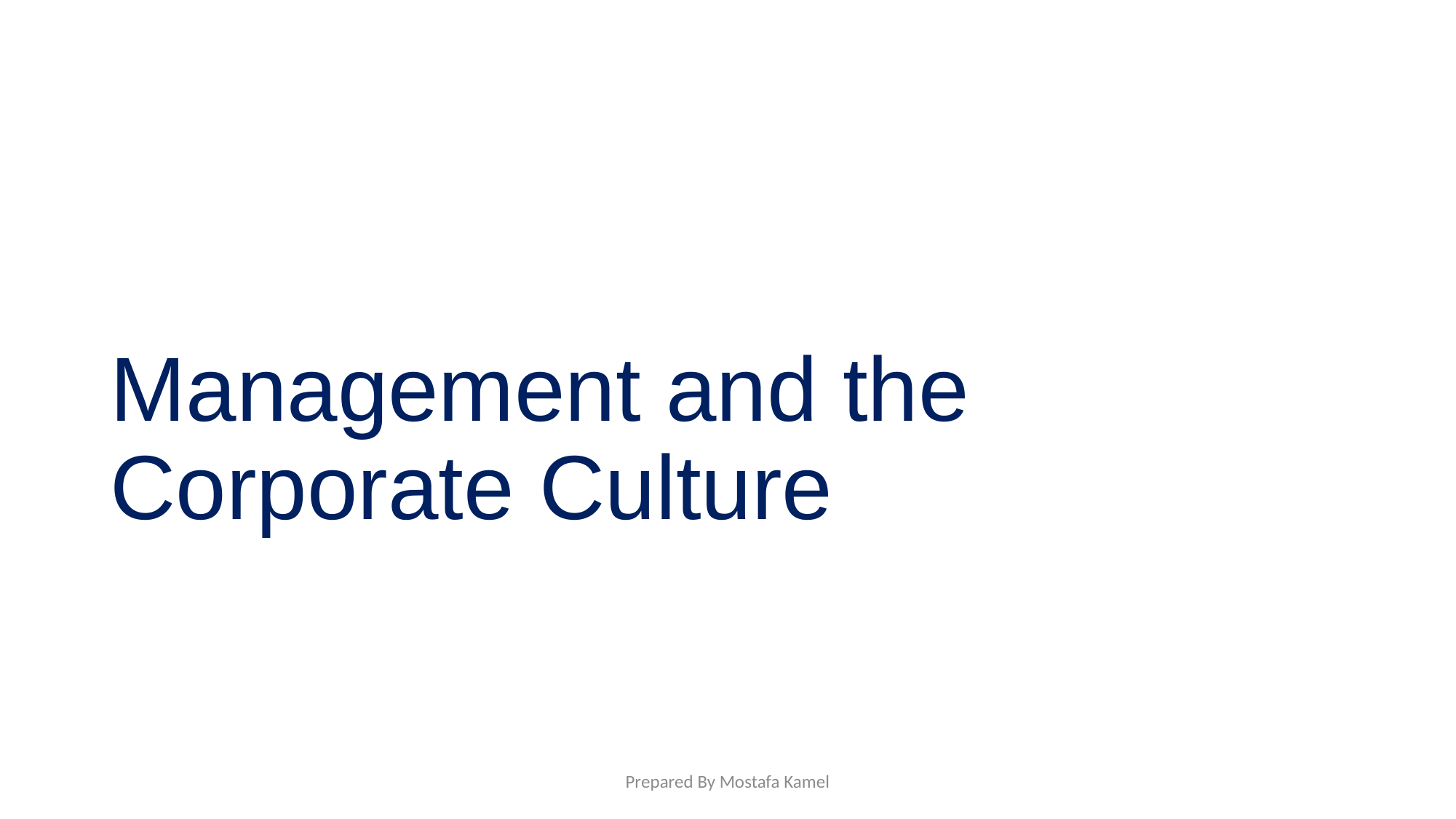

# Management and the Corporate Culture
Prepared By Mostafa Kamel